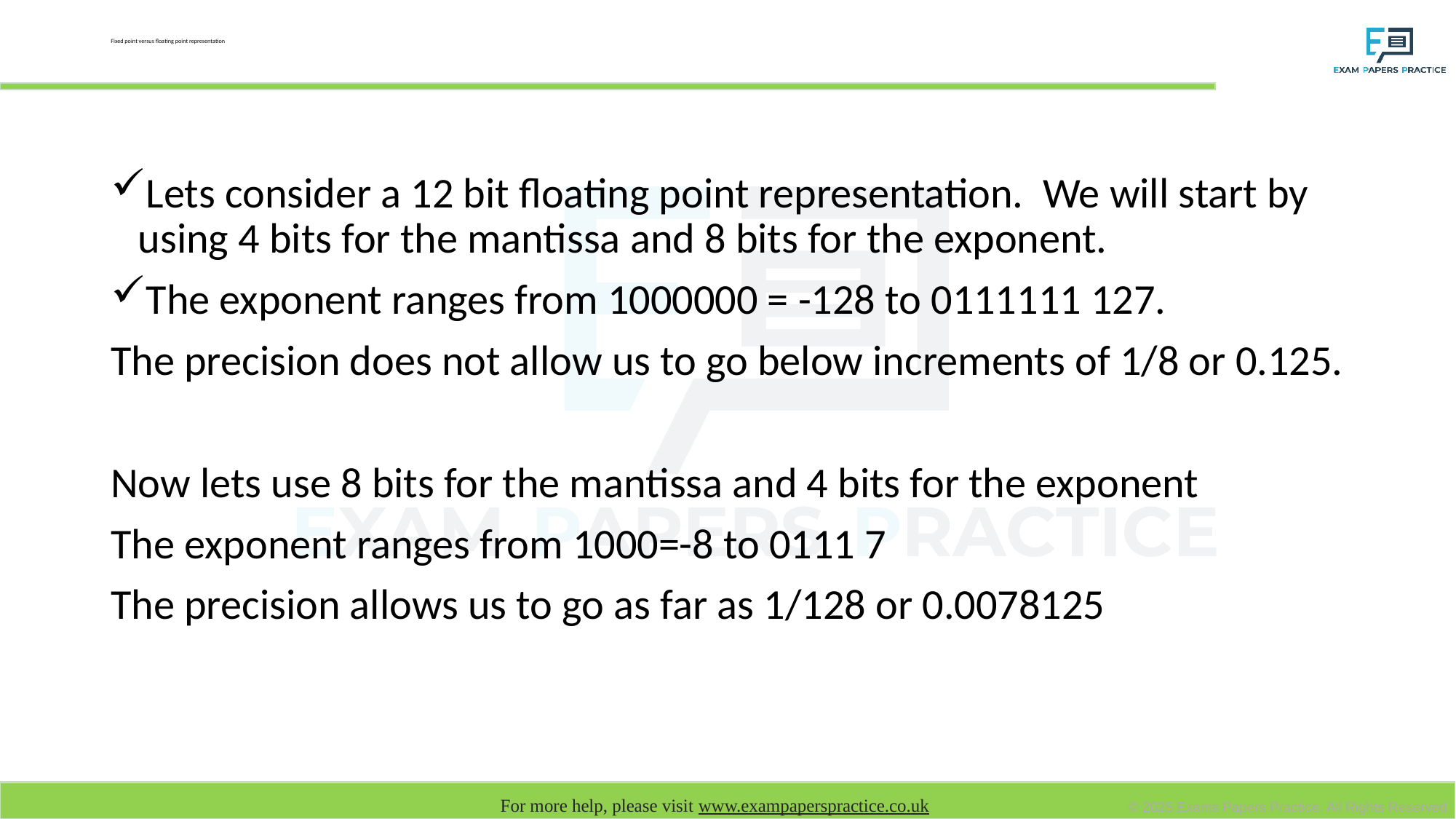

# Fixed point versus floating point representation
Lets consider a 12 bit floating point representation.  We will start by using 4 bits for the mantissa and 8 bits for the exponent.
The exponent ranges from 1000000 = -128 to 0111111 127.
The precision does not allow us to go below increments of 1/8 or 0.125.

Now lets use 8 bits for the mantissa and 4 bits for the exponent
The exponent ranges from 1000=-8 to 0111 7
The precision allows us to go as far as 1/128 or 0.0078125